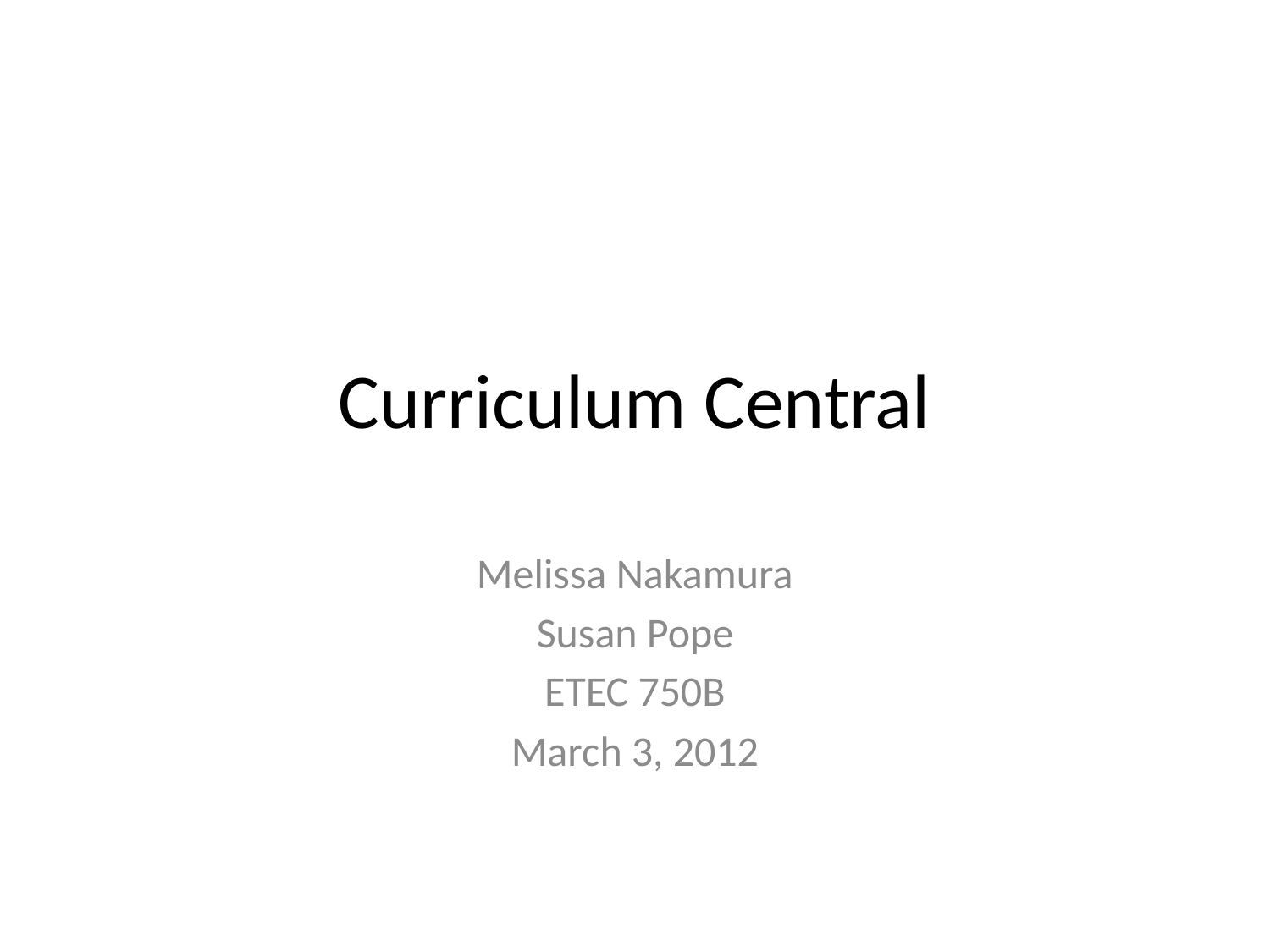

# Curriculum Central
Melissa Nakamura
Susan Pope
ETEC 750B
March 3, 2012